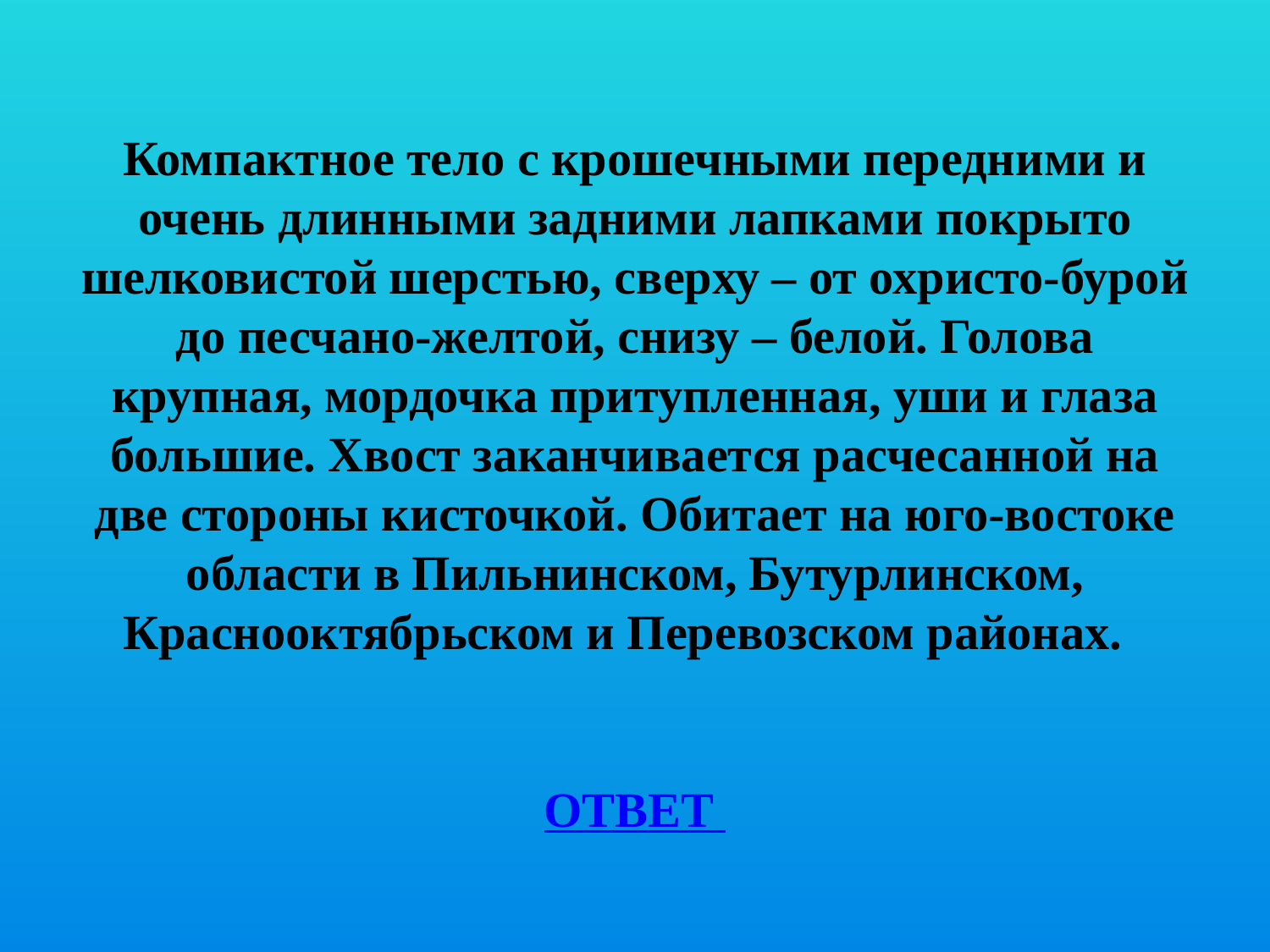

# Компактное тело с крошечными передними и очень длинными задними лапками покрыто шелковистой шерстью, сверху – от охристо-бурой до песчано-желтой, снизу – белой. Голова крупная, мордочка притупленная, уши и глаза большие. Хвост заканчивается расчесанной на две стороны кисточкой. Обитает на юго-востоке области в Пильнинском, Бутурлинском, Краснооктябрьском и Перевозском районах. ОТВЕТ